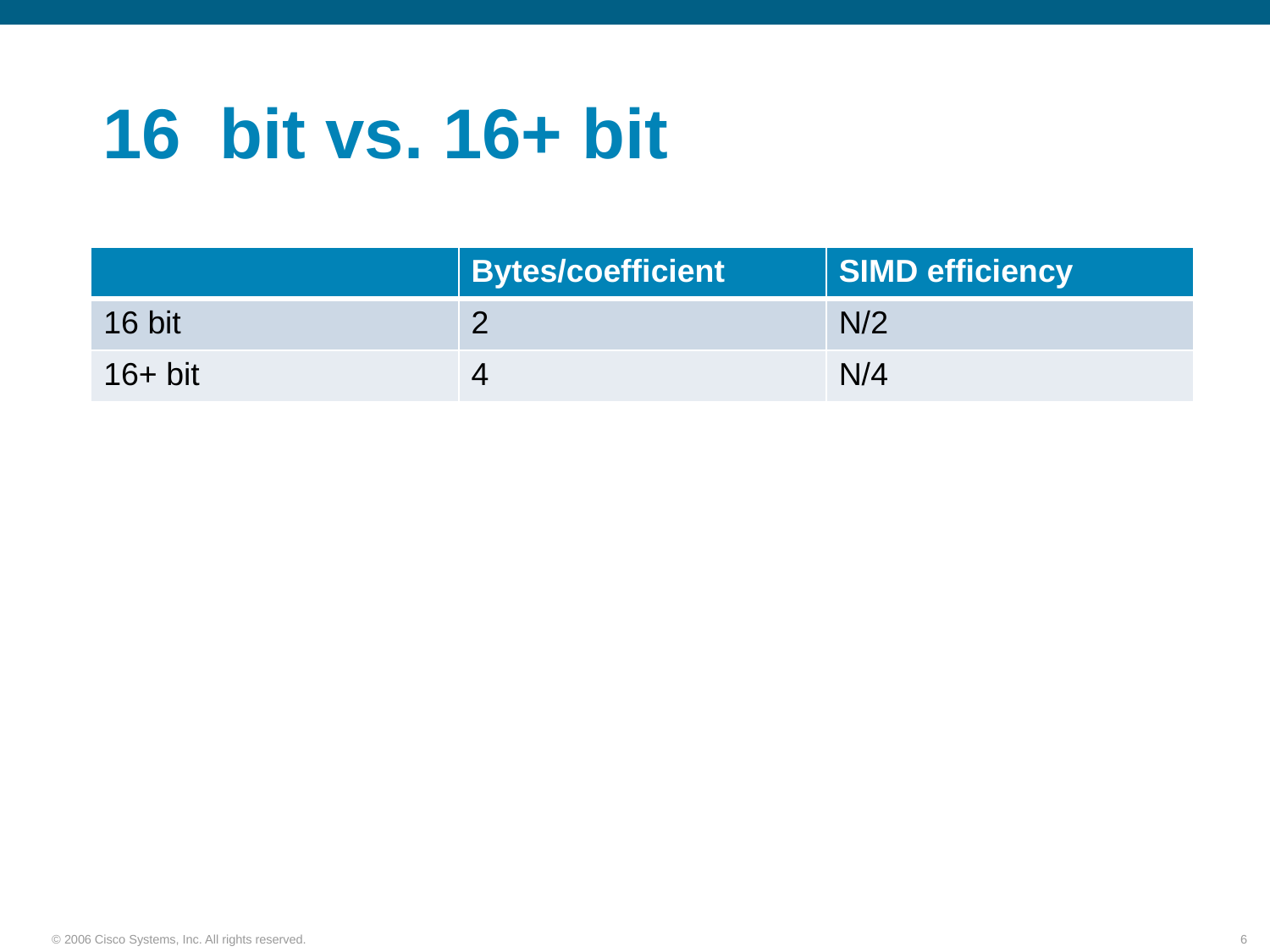

# 16  bit vs. 16+ bit
|  | Bytes/coefficient | SIMD efficiency |
| --- | --- | --- |
| 16 bit | 2 | N/2 |
| 16+ bit | 4 | N/4 |